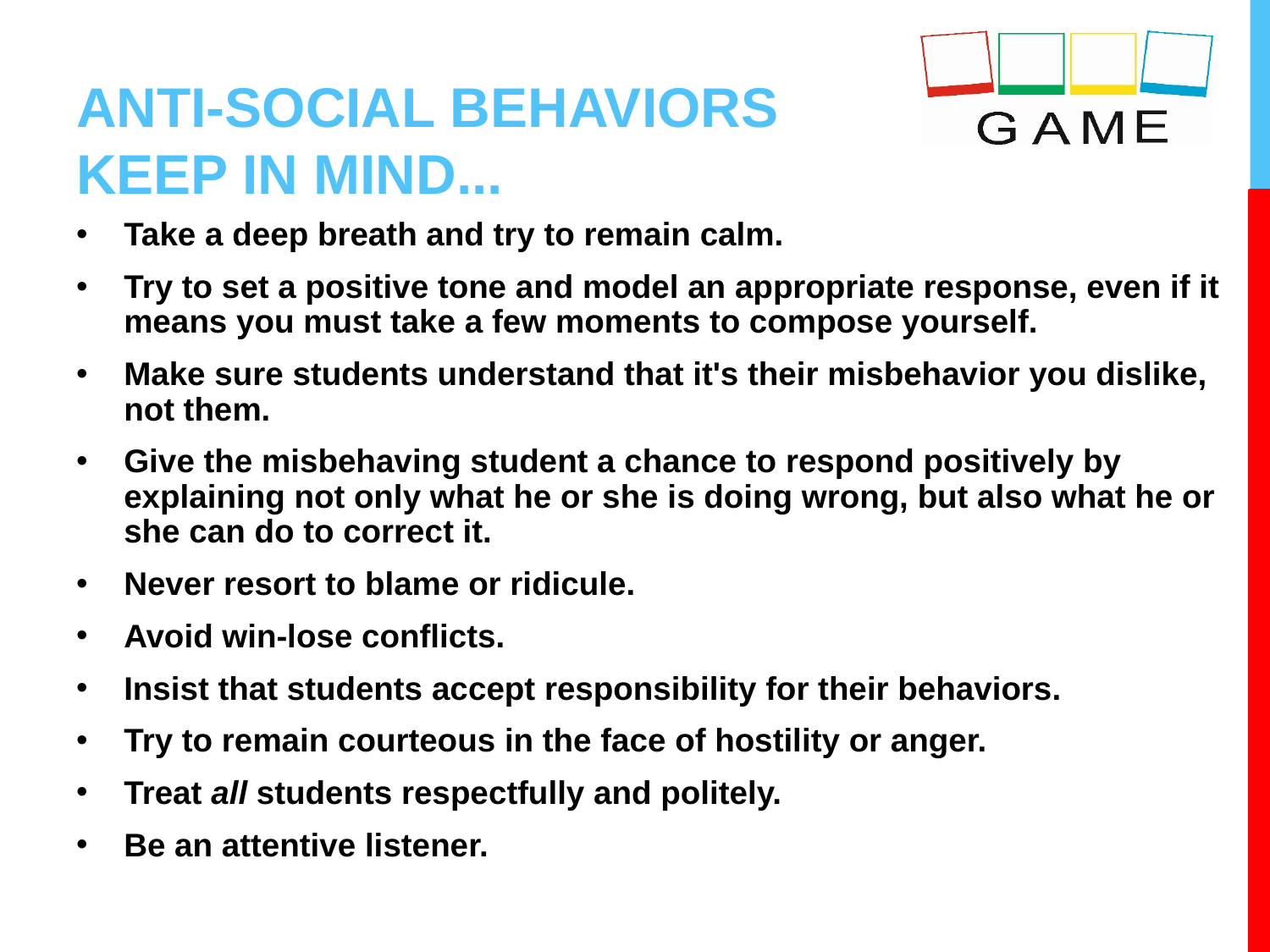

# ANTI-SOCIAL BEHAVIORS KEEP IN MIND...
Take a deep breath and try to remain calm.
Try to set a positive tone and model an appropriate response, even if it means you must take a few moments to compose yourself.
Make sure students understand that it's their misbehavior you dislike, not them.
Give the misbehaving student a chance to respond positively by explaining not only what he or she is doing wrong, but also what he or she can do to correct it.
Never resort to blame or ridicule.
Avoid win-lose conflicts.
Insist that students accept responsibility for their behaviors.
Try to remain courteous in the face of hostility or anger.
Treat all students respectfully and politely.
Be an attentive listener.